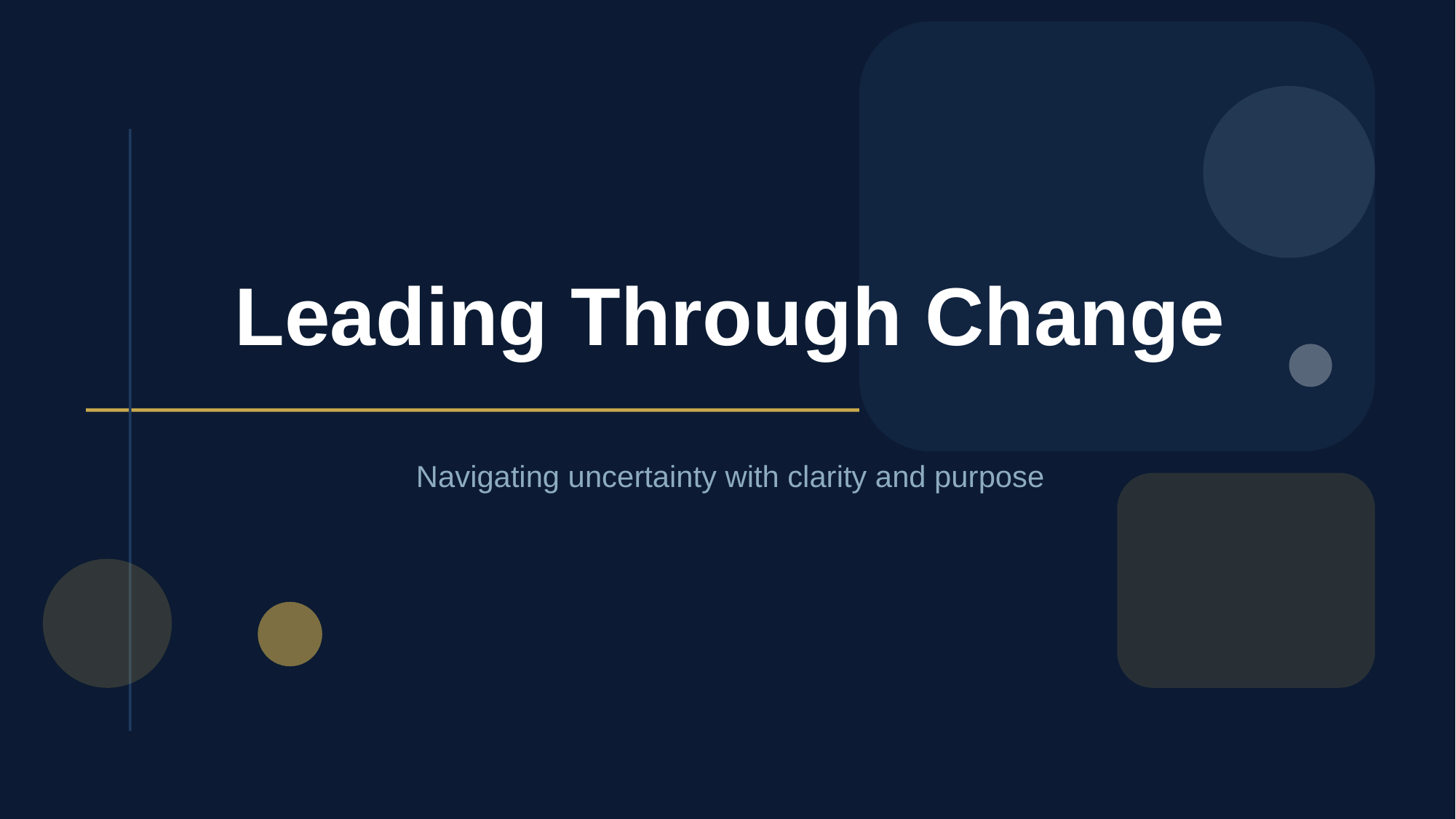

Leading Through Change
01
02
03

Vision
Execution
Results

Navigating uncertainty with clarity and purpose
Setting the direction with bold ambition and strategic foresight
Delivering results through disciplined operational excellence
Measuring impact with transparent metrics and accountability